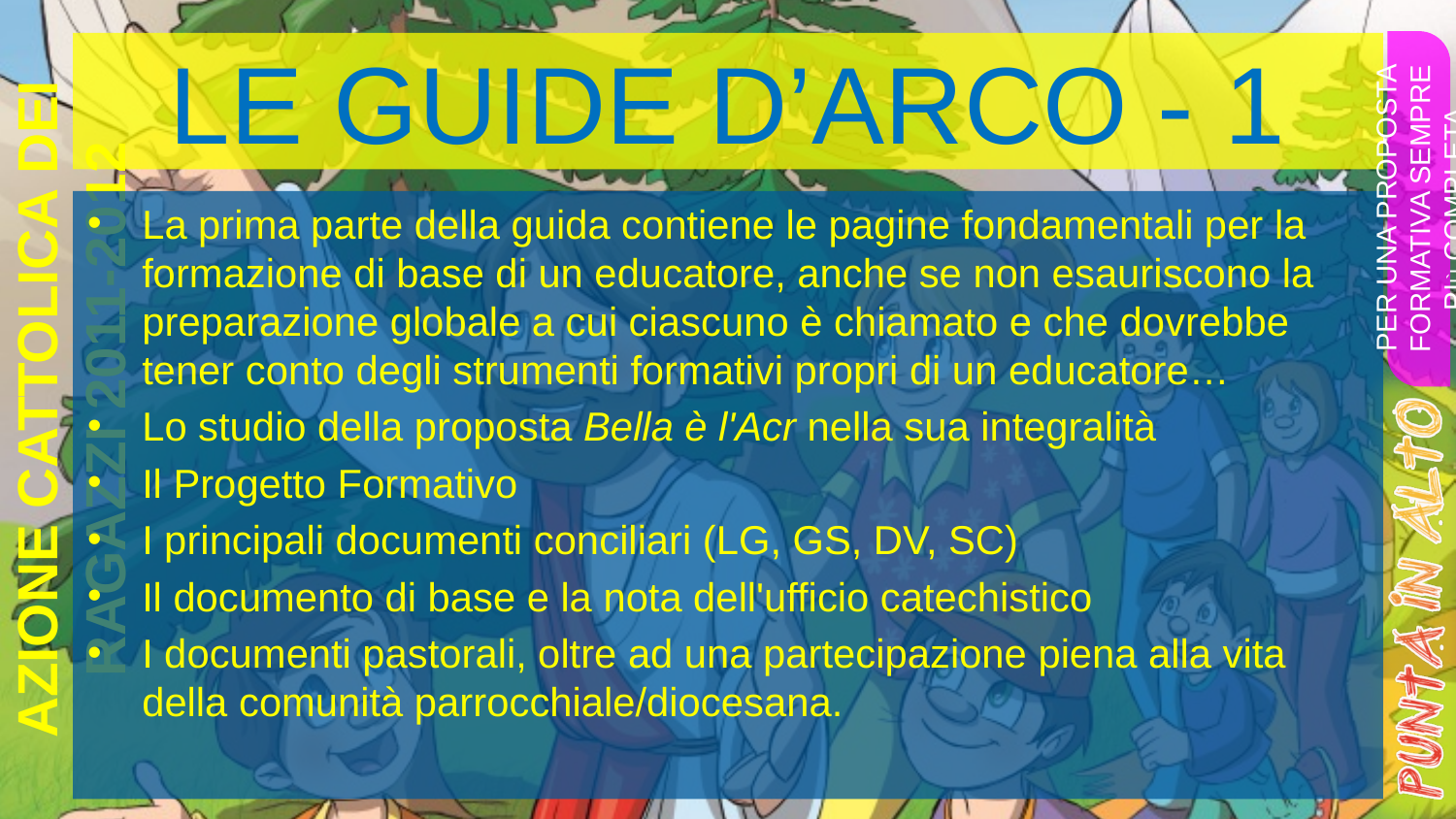

# LE GUIDE D’ARCO - 1
PER UNA PROPOSTA FORMATIVA SEMPRE PIÙ COMPLETA
La prima parte della guida contiene le pagine fondamentali per la formazione di base di un educatore, anche se non esauriscono la preparazione globale a cui ciascuno è chiamato e che dovrebbe tener conto degli strumenti formativi propri di un educatore…
Lo studio della proposta Bella è l'Acr nella sua integralità
Il Progetto Formativo
I principali documenti conciliari (LG, GS, DV, SC)
Il documento di base e la nota dell'ufficio catechistico
I documenti pastorali, oltre ad una partecipazione piena alla vita della comunità parrocchiale/diocesana.